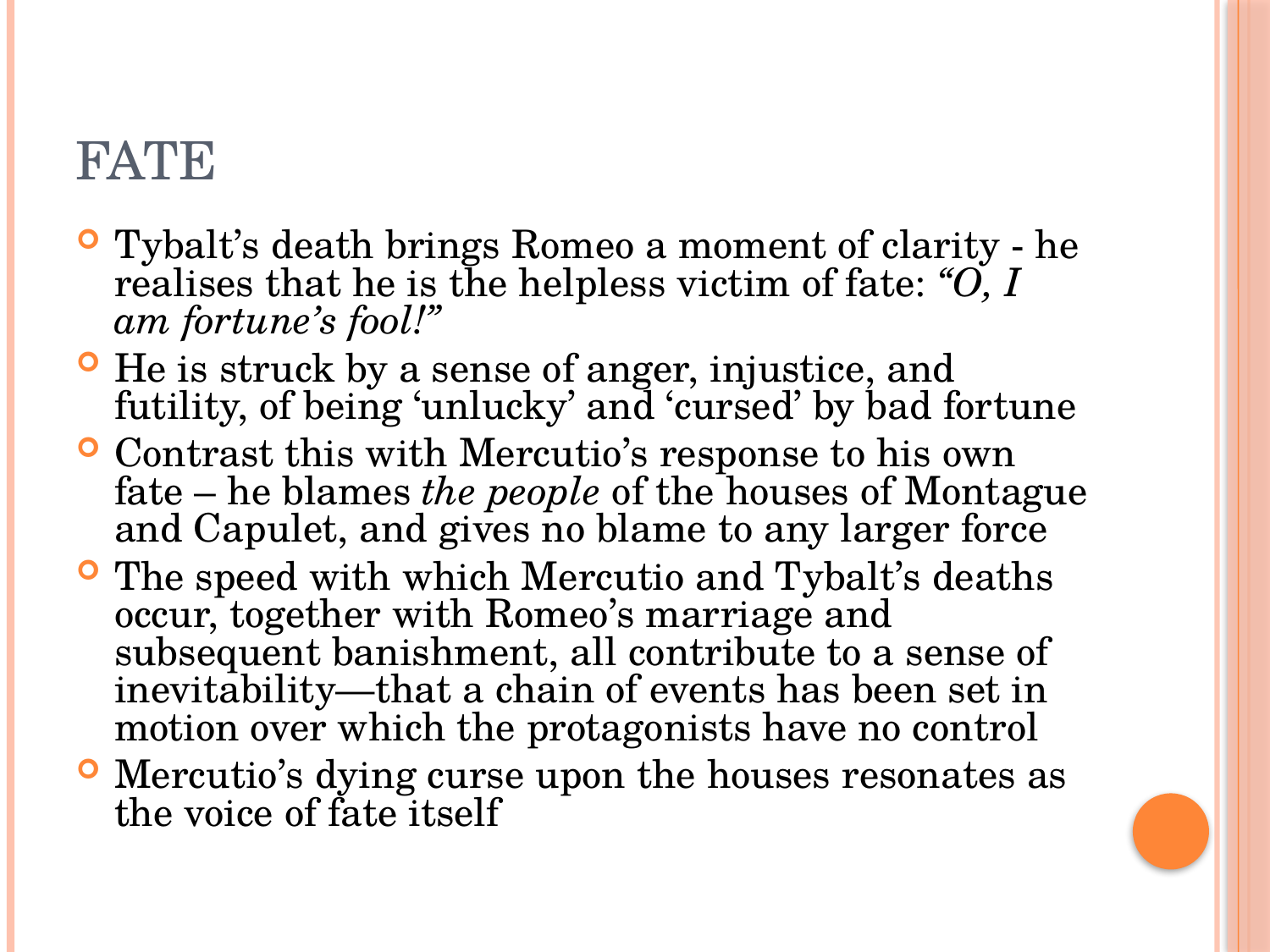

# Fate
Tybalt’s death brings Romeo a moment of clarity - he realises that he is the helpless victim of fate: “O, I am fortune’s fool!”
He is struck by a sense of anger, injustice, and futility, of being ‘unlucky’ and ‘cursed’ by bad fortune
Contrast this with Mercutio’s response to his own fate – he blames the people of the houses of Montague and Capulet, and gives no blame to any larger force
The speed with which Mercutio and Tybalt’s deaths occur, together with Romeo’s marriage and subsequent banishment, all contribute to a sense of inevitability—that a chain of events has been set in motion over which the protagonists have no control
Mercutio’s dying curse upon the houses resonates as the voice of fate itself